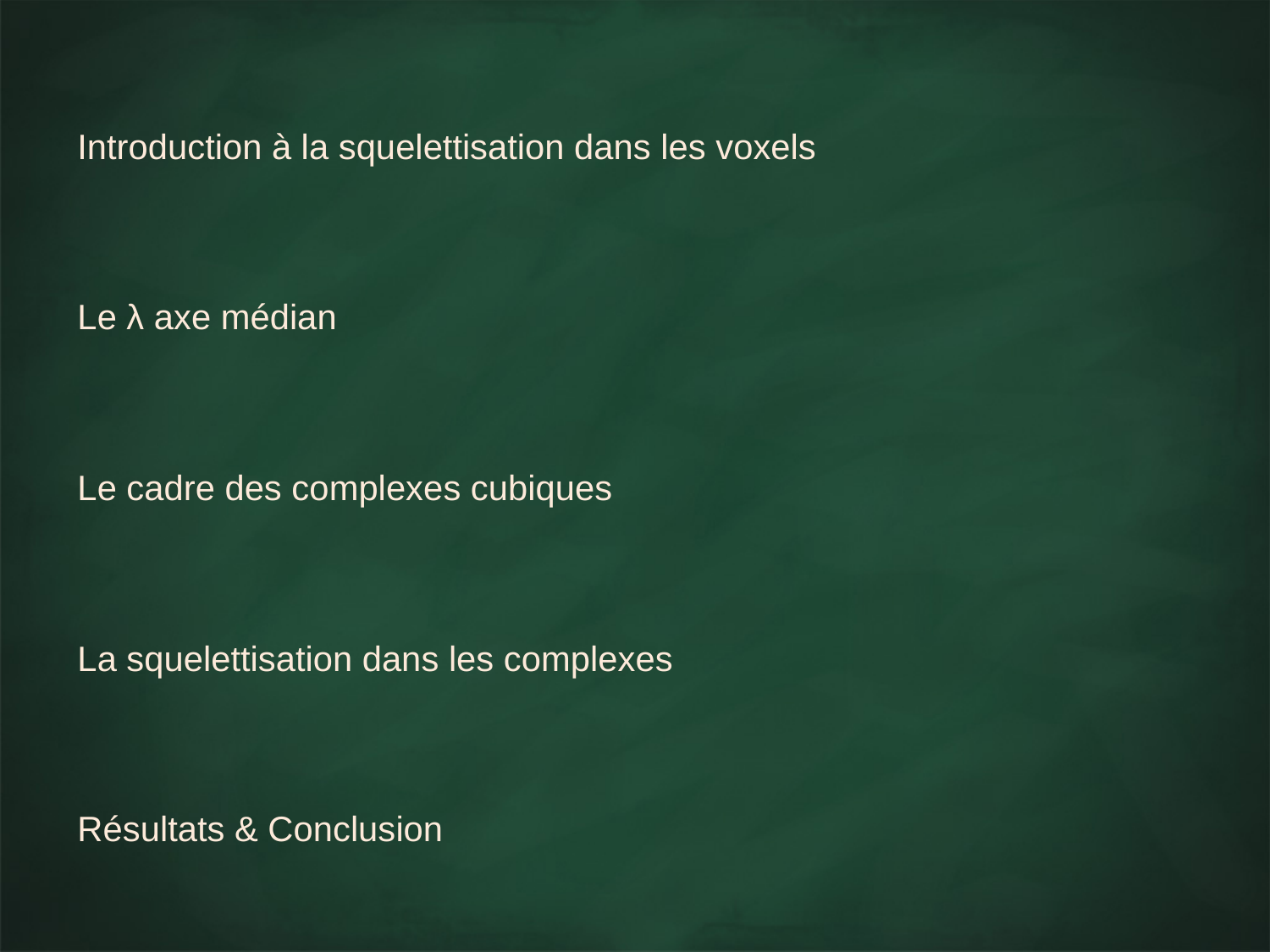

Introduction à la squelettisation dans les voxels
Le λ axe médian
Le cadre des complexes cubiques
La squelettisation dans les complexes
Résultats & Conclusion